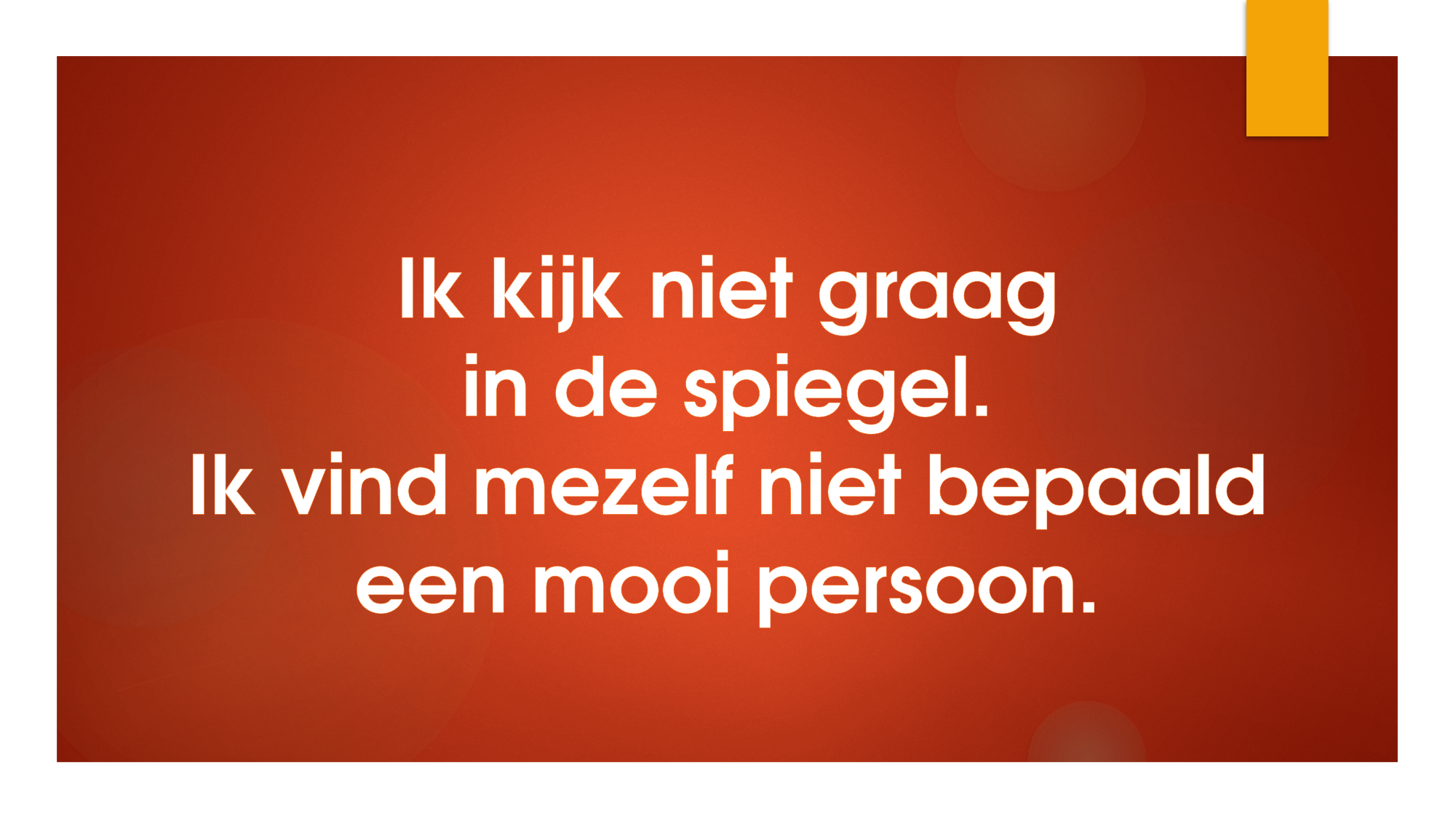

Ik kijk niet graag
in de spiegel.
Ik vind mezelf niet bepaald
een mooi persoon.